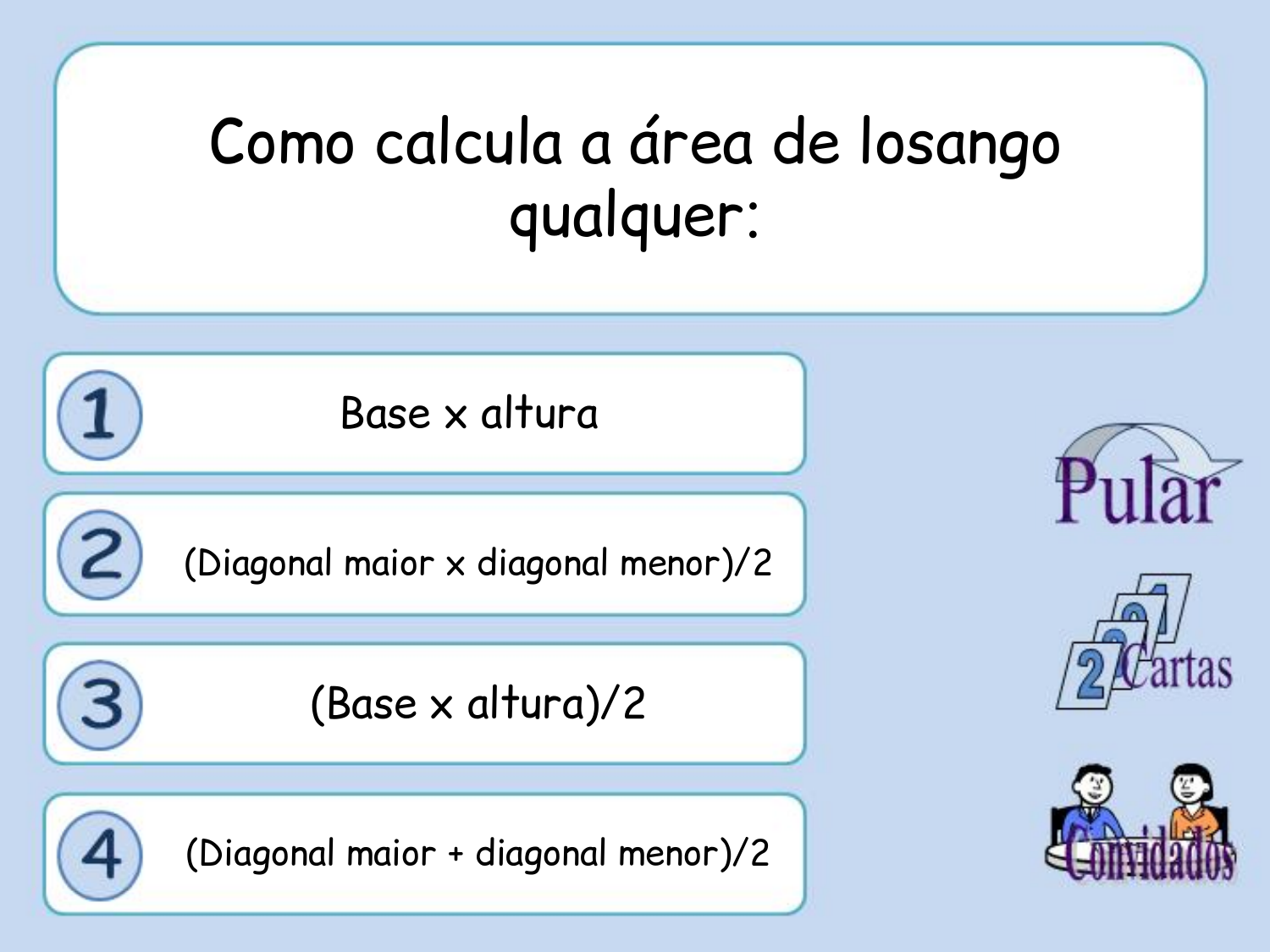

# Como calcula a área de losango qualquer:
Base x altura
.

.
(Diagonal maior x diagonal menor)/2
(Base x altura)/2
(Diagonal maior + diagonal menor)/2